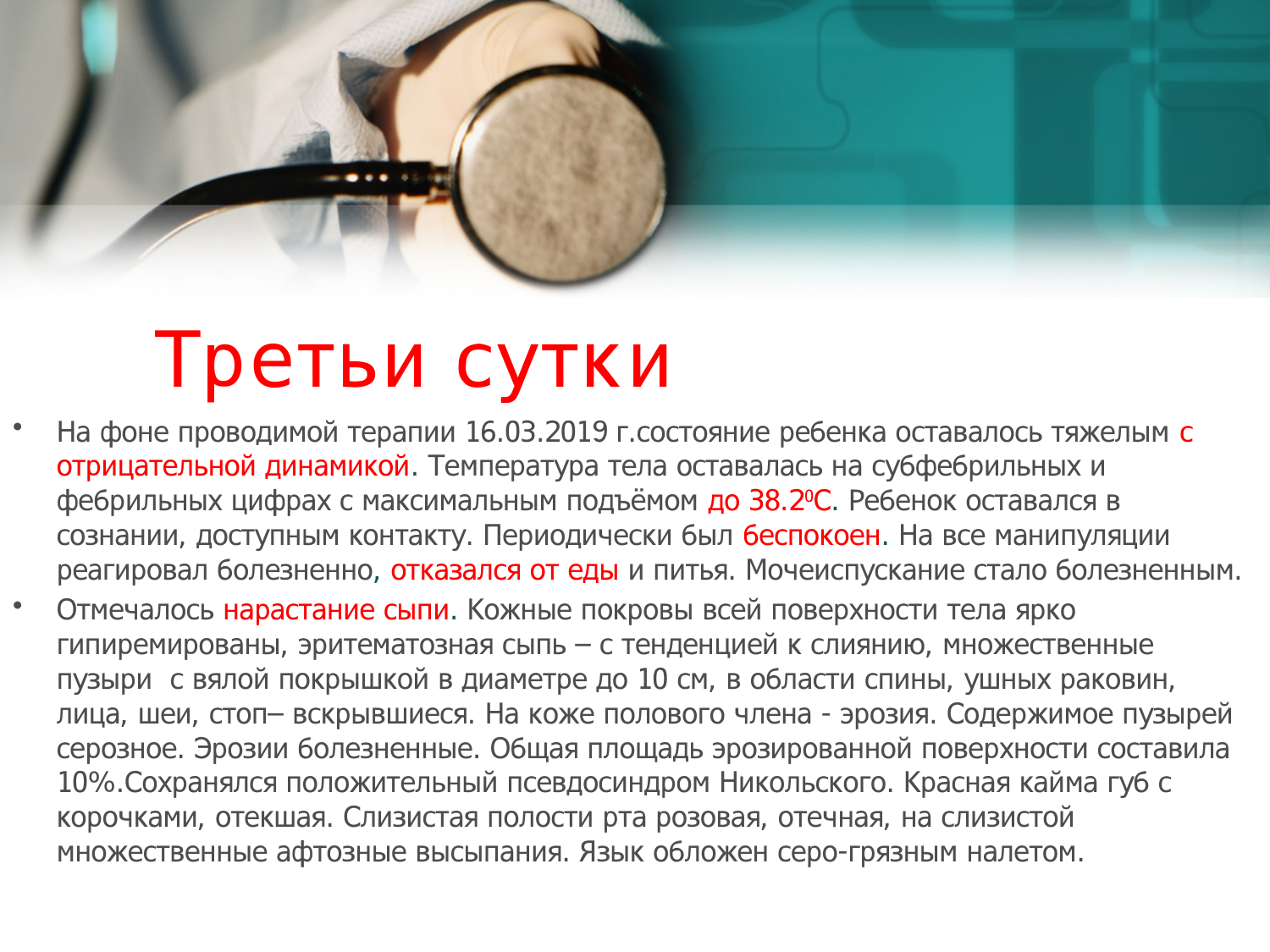

# Третьи сутки
На фоне проводимой терапии 16.03.2019 г.состояние ребенка оставалось тяжелым с отрицательной динамикой. Температура тела оставалась на субфебрильных и фебрильных цифрах с максимальным подъёмом до 38.20С. Ребенок оставался в сознании, доступным контакту. Периодически был беспокоен. На все манипуляции реагировал болезненно, отказался от еды и питья. Мочеиспускание стало болезненным.
Отмечалось нарастание сыпи. Кожные покровы всей поверхности тела ярко гипиремированы, эритематозная сыпь – с тенденцией к слиянию, множественные пузыри  с вялой покрышкой в диаметре до 10 см, в области спины, ушных раковин, лица, шеи, стоп– вскрывшиеся. На коже полового члена - эрозия. Содержимое пузырей серозное. Эрозии болезненные. Общая площадь эрозированной поверхности составила 10%.Сохранялся положительный псевдосиндром Никольского. Красная кайма губ с корочками, отекшая. Слизистая полости рта розовая, отечная, на слизистой множественные афтозные высыпания. Язык обложен серо-грязным налетом.